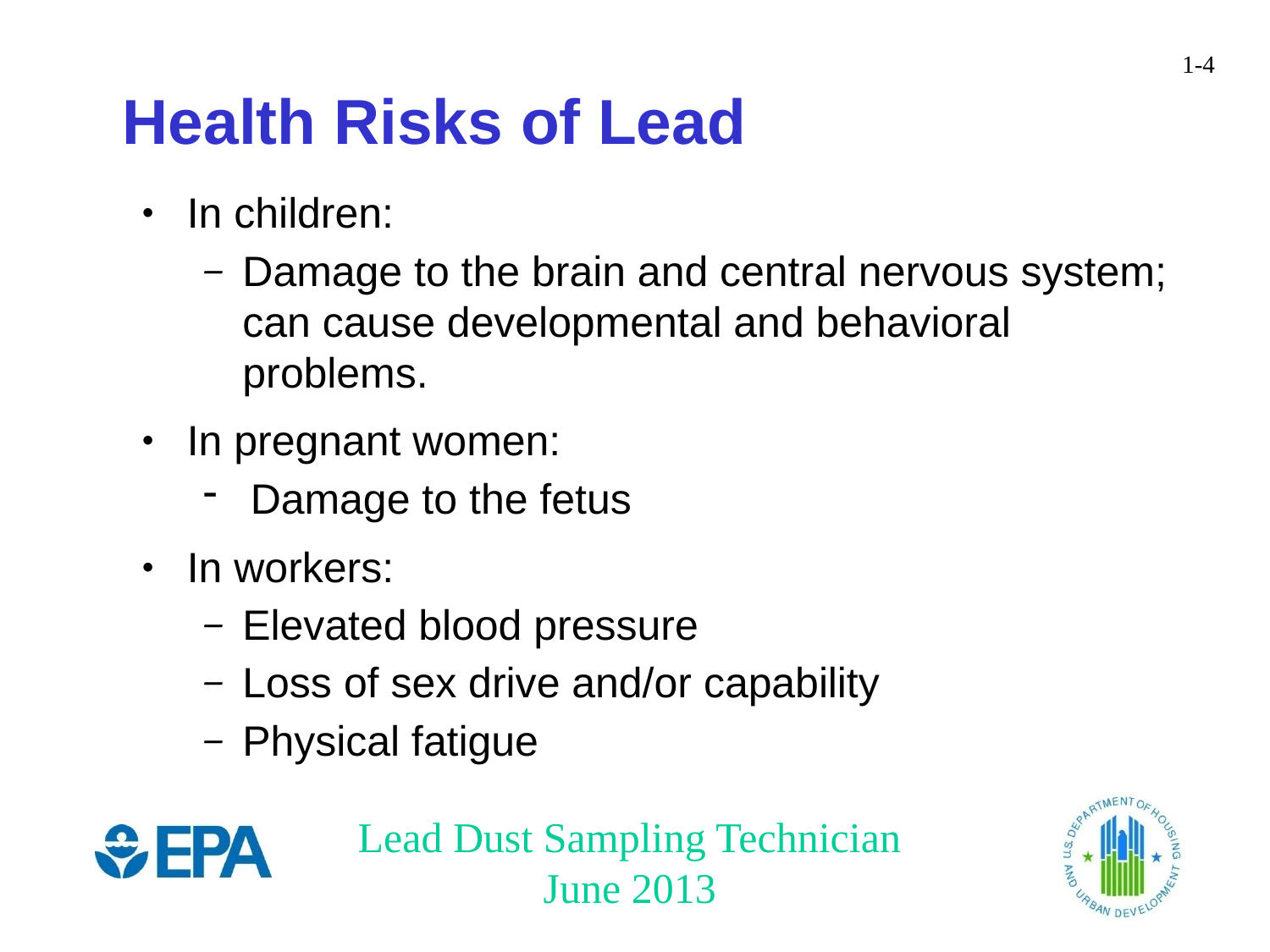

Health Risks of Lead

In children:
Damage to the brain and central nervous system; can cause developmental and behavioral problems.
In pregnant women:
Damage to the fetus
In workers:
Elevated blood pressure
Loss of sex drive and/or capability
Physical fatigue